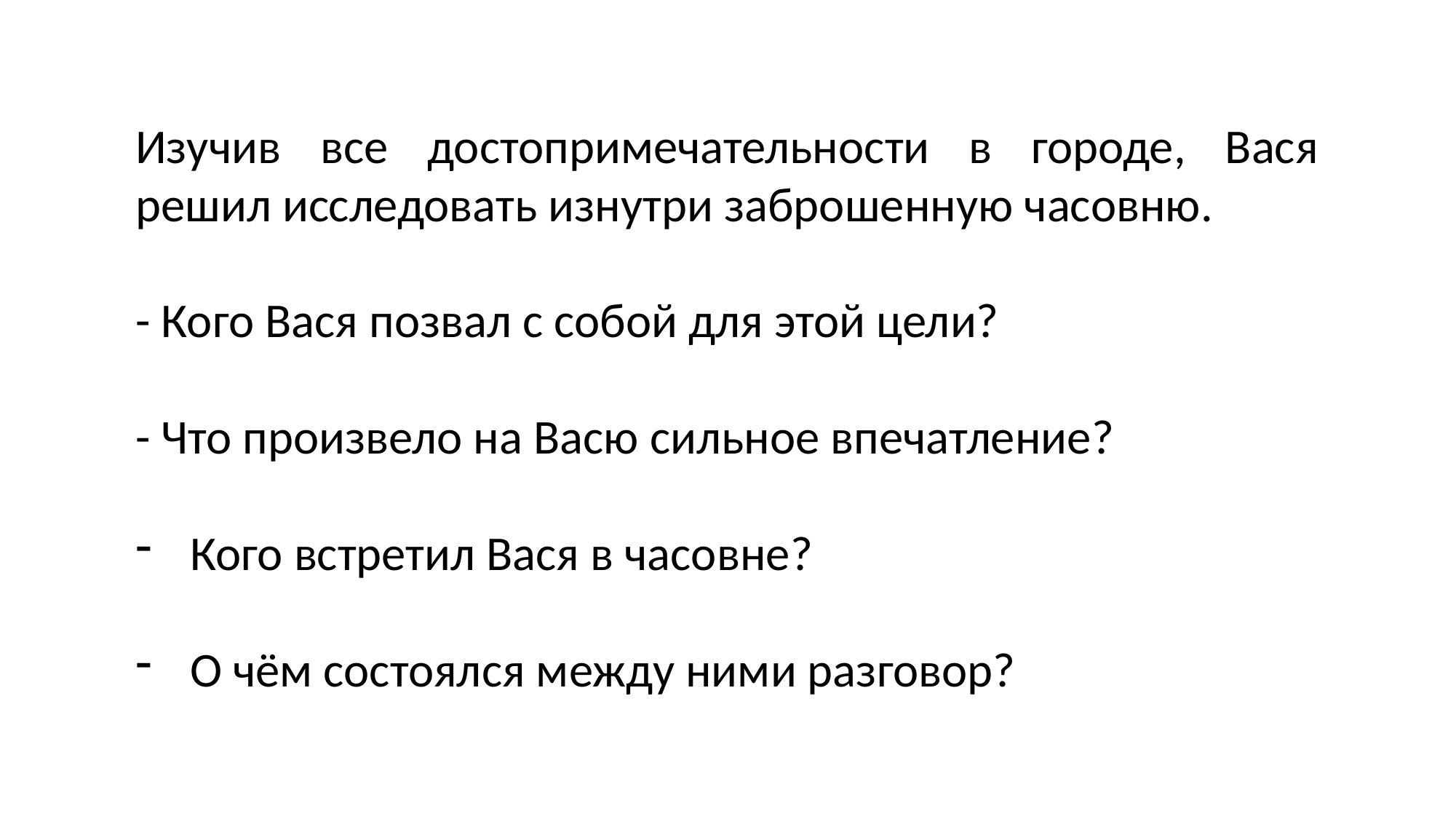

Изучив все достопримечательности в городе, Вася решил исследовать изнутри заброшенную часовню.

- Кого Вася позвал с собой для этой цели?

- Что произвело на Васю сильное впечатление?

Кого встретил Вася в часовне?

О чём состоялся между ними разговор?